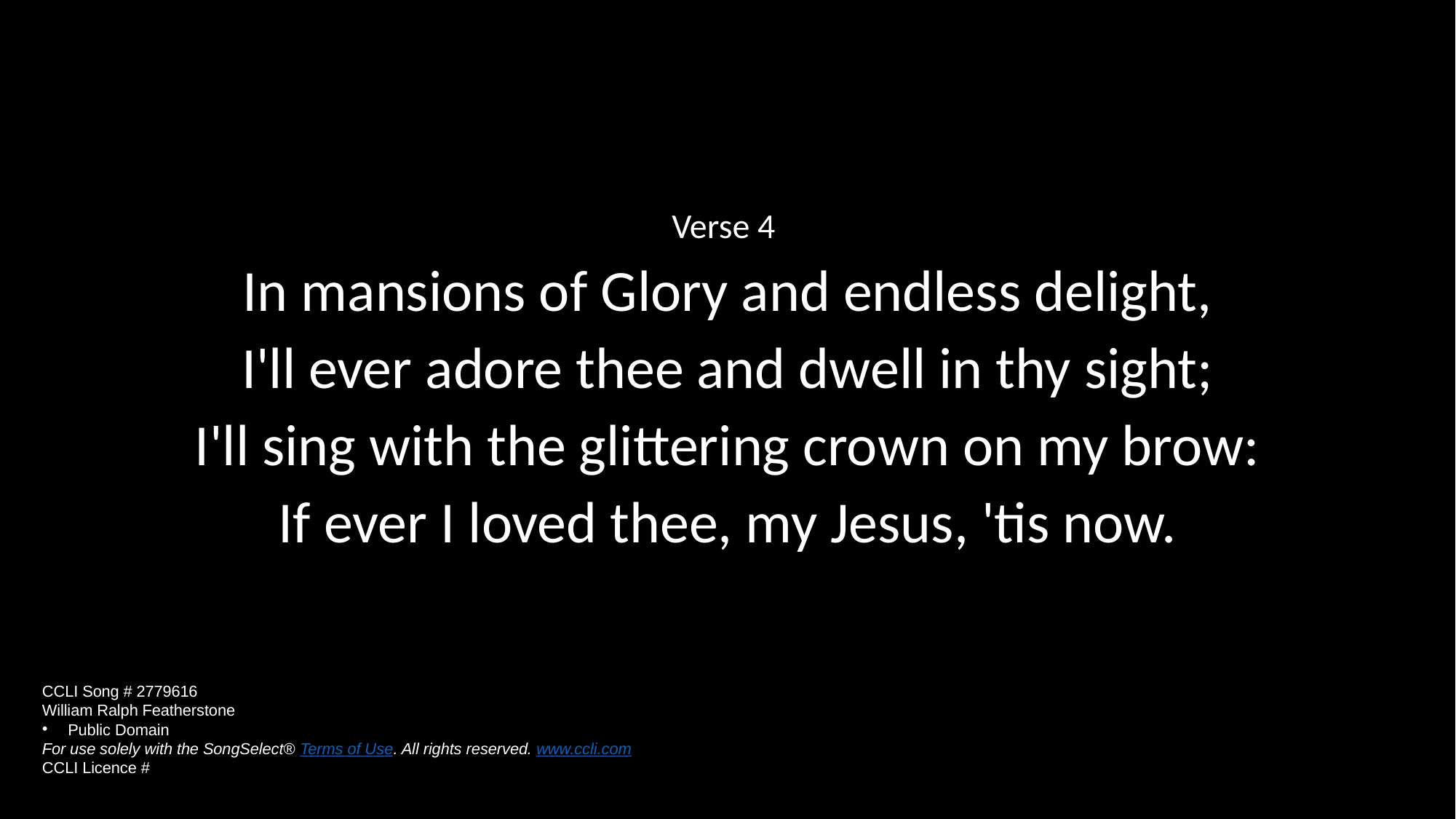

Verse 4
In mansions of Glory and endless delight,
I'll ever adore thee and dwell in thy sight;
I'll sing with the glittering crown on my brow:
If ever I loved thee, my Jesus, 'tis now.
CCLI Song # 2779616
William Ralph Featherstone
Public Domain
For use solely with the SongSelect® Terms of Use. All rights reserved. www.ccli.com
CCLI Licence #